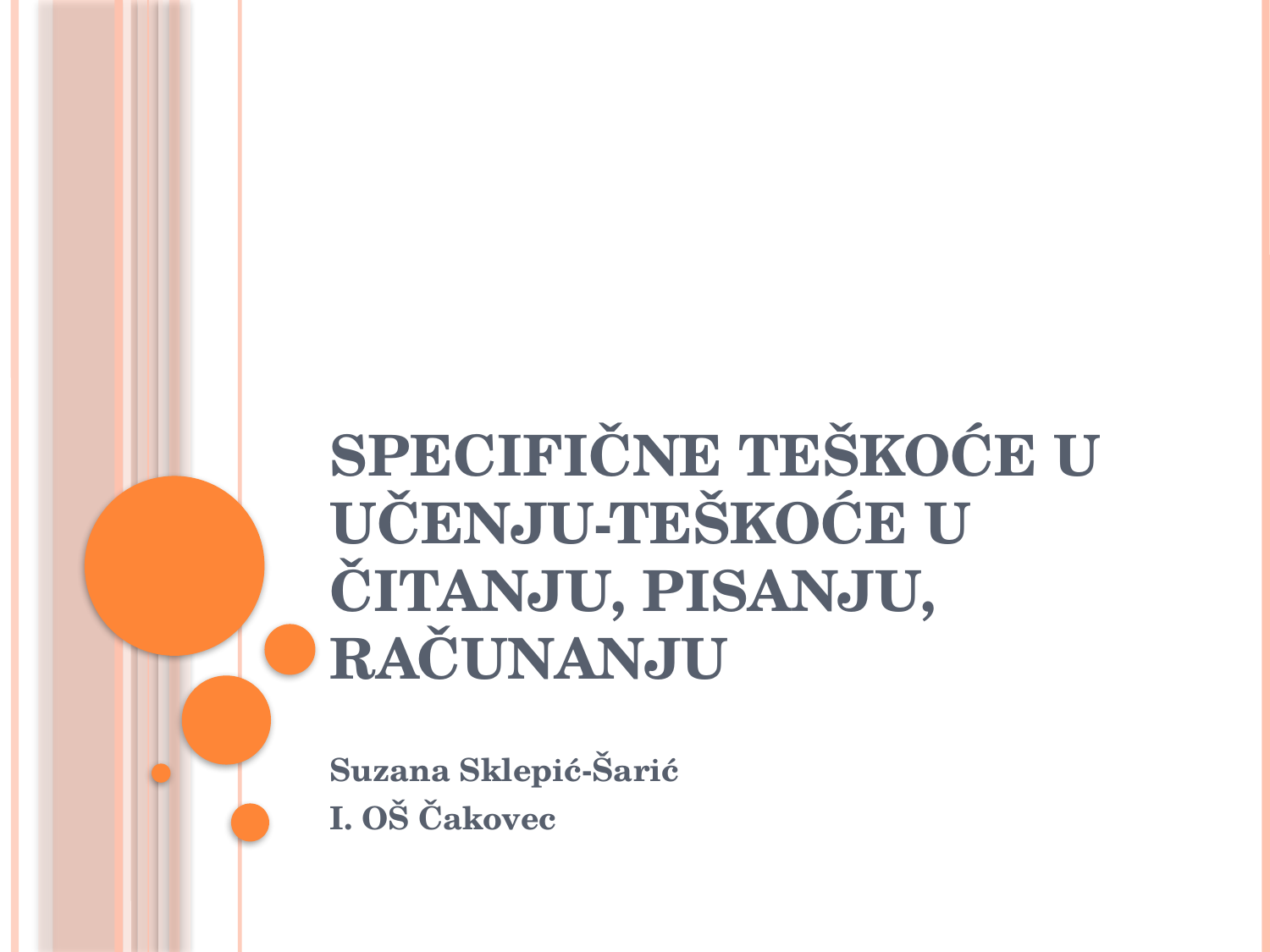

# Specifične teškoće u učenju-teškoće u čitanju, pisanju, računanju

Suzana Sklepić-Šarić
I. OŠ Čakovec